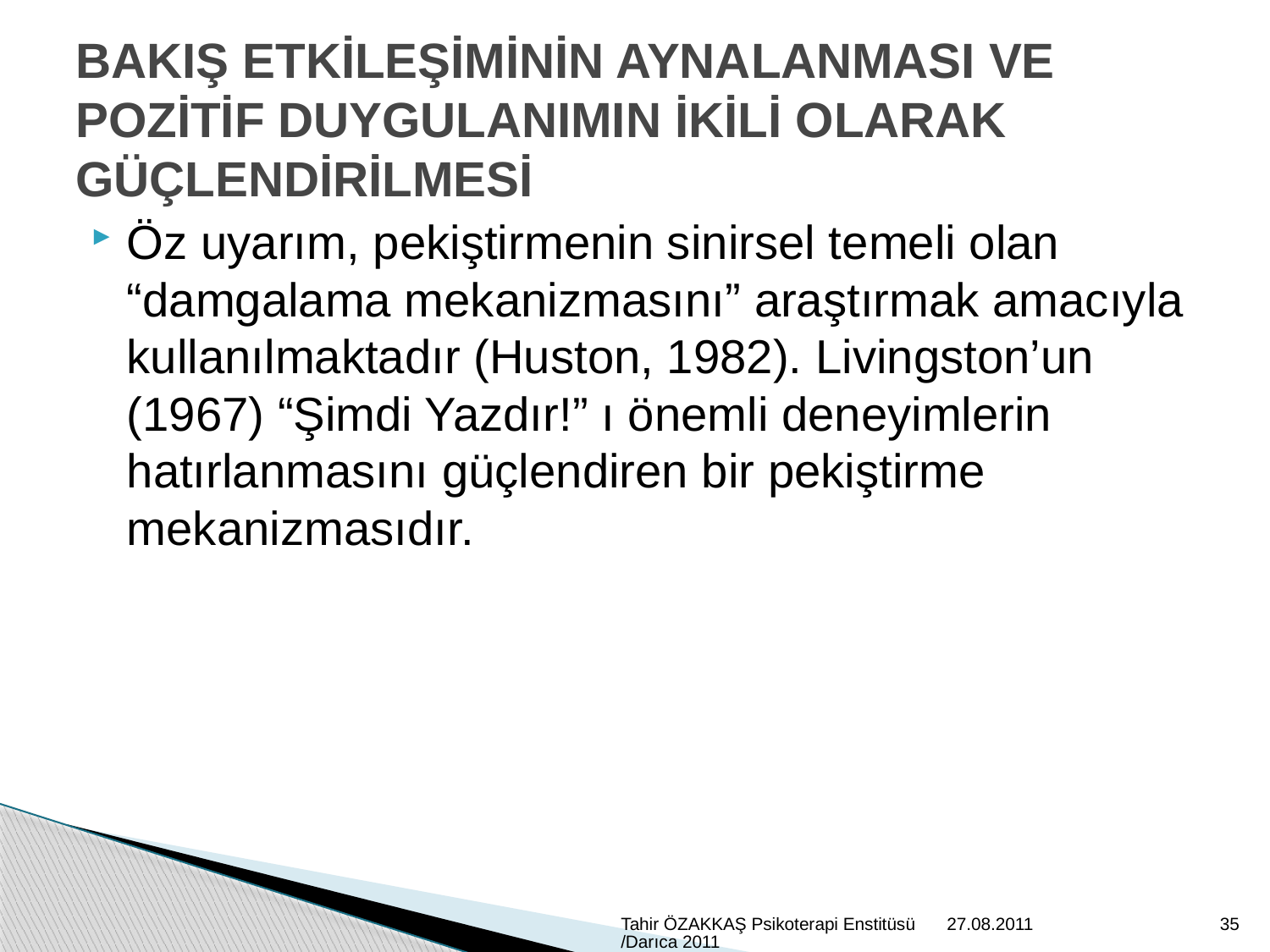

# BAKIŞ ETKİLEŞİMİNİN AYNALANMASI VE POZİTİF DUYGULANIMIN İKİLİ OLARAK GÜÇLENDİRİLMESİ
Öz uyarım, pekiştirmenin sinirsel temeli olan “damgalama mekanizmasını” araştırmak amacıyla kullanılmaktadır (Huston, 1982). Livingston’un (1967) “Şimdi Yazdır!” ı önemli deneyimlerin hatırlanmasını güçlendiren bir pekiştirme mekanizmasıdır.
Tahir ÖZAKKAŞ Psikoterapi Enstitüsü /Darıca 2011
27.08.2011
35